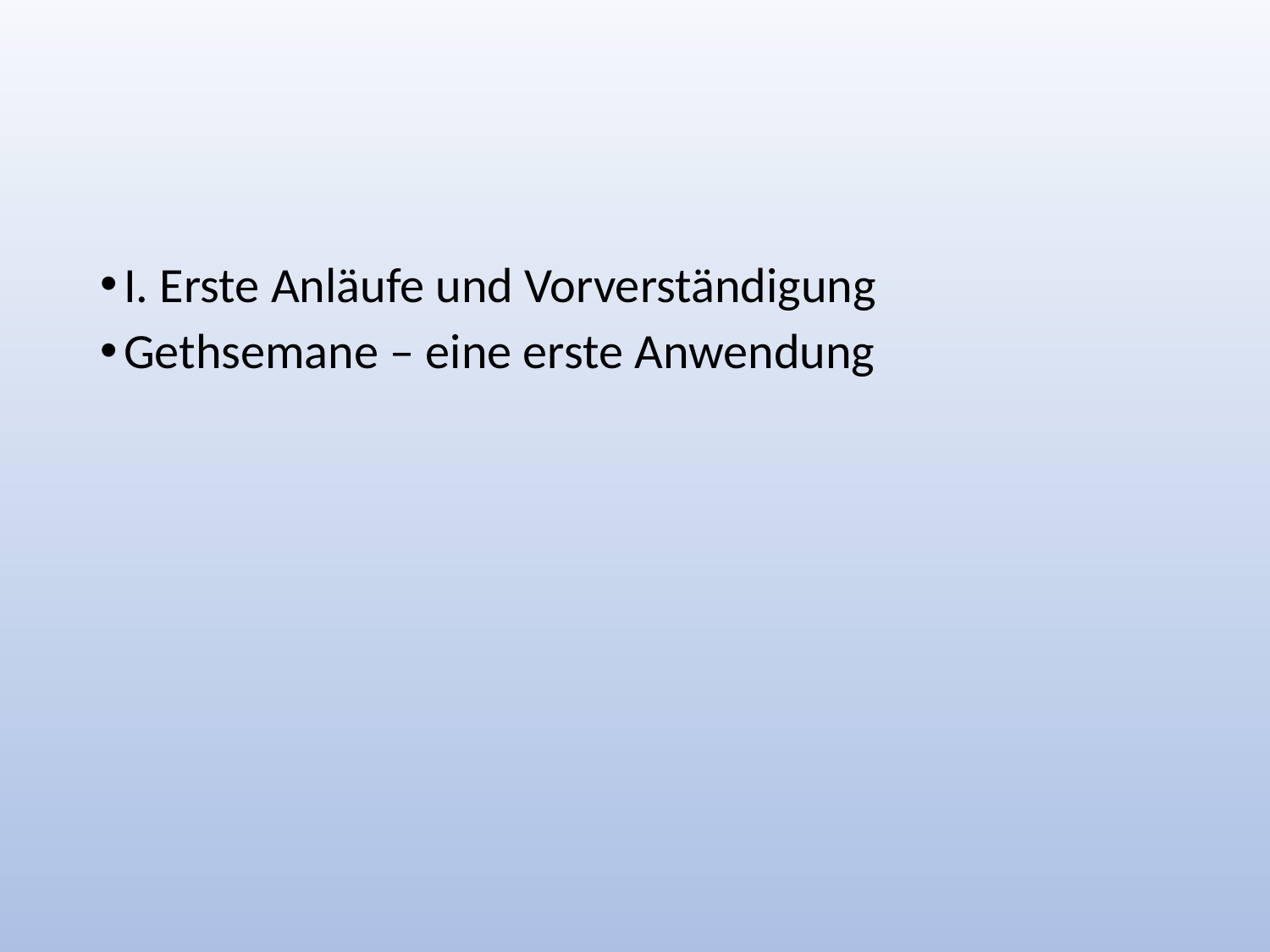

#
I. Erste Anläufe und Vorverständigung
Gethsemane – eine erste Anwendung